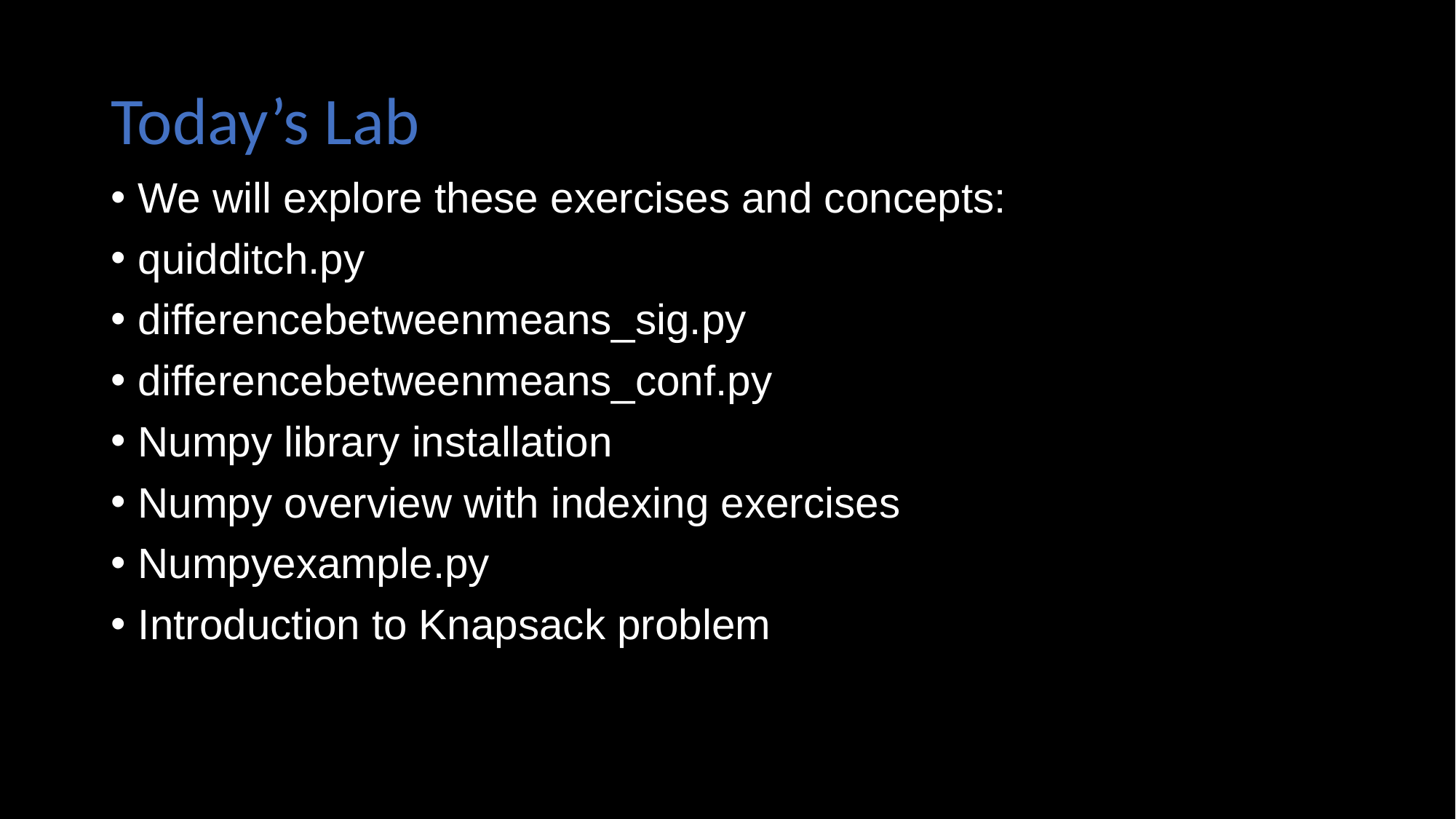

# Today’s Lab
We will explore these exercises and concepts:
quidditch.py
differencebetweenmeans_sig.py
differencebetweenmeans_conf.py
Numpy library installation
Numpy overview with indexing exercises
Numpyexample.py
Introduction to Knapsack problem